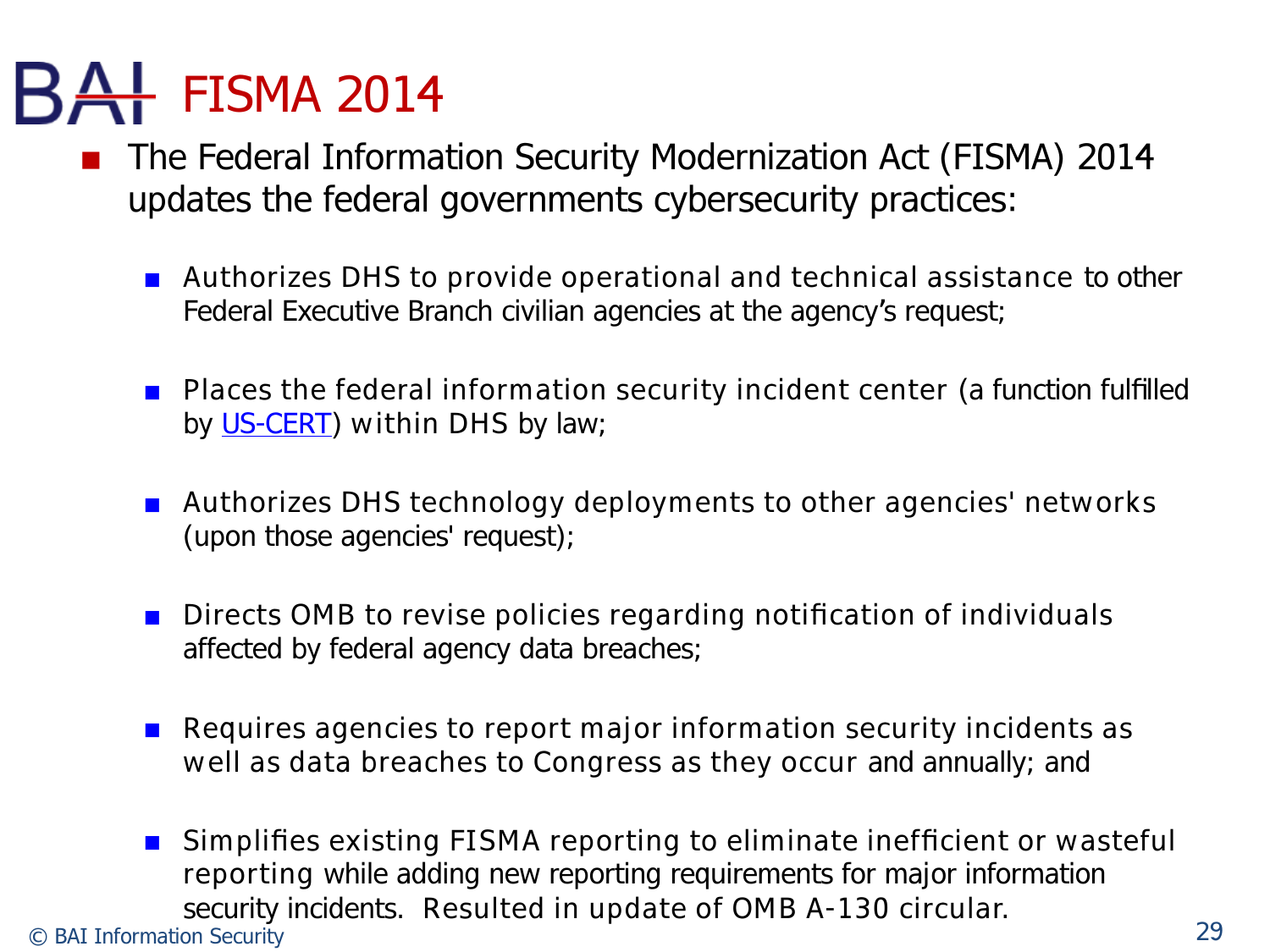

# FISMA 2014
The Federal Information Security Modernization Act (FISMA) 2014 updates the federal governments cybersecurity practices:

Authorizes DHS to provide operational and technical assistance to other Federal Executive Branch civilian agencies at the agency’s request;

Places the federal information security incident center (a function fulfilled by US-CERT) within DHS by law;

Authorizes DHS technology deployments to other agencies' networks (upon those agencies' request);

Directs OMB to revise policies regarding notification of individuals affected by federal agency data breaches;

Requires agencies to report major information security incidents as well as data breaches to Congress as they occur and annually; and

Simplifies existing FISMA reporting to eliminate inefficient or wasteful reporting while adding new reporting requirements for major information security incidents.  Resulted in update of OMB A-130 circular.